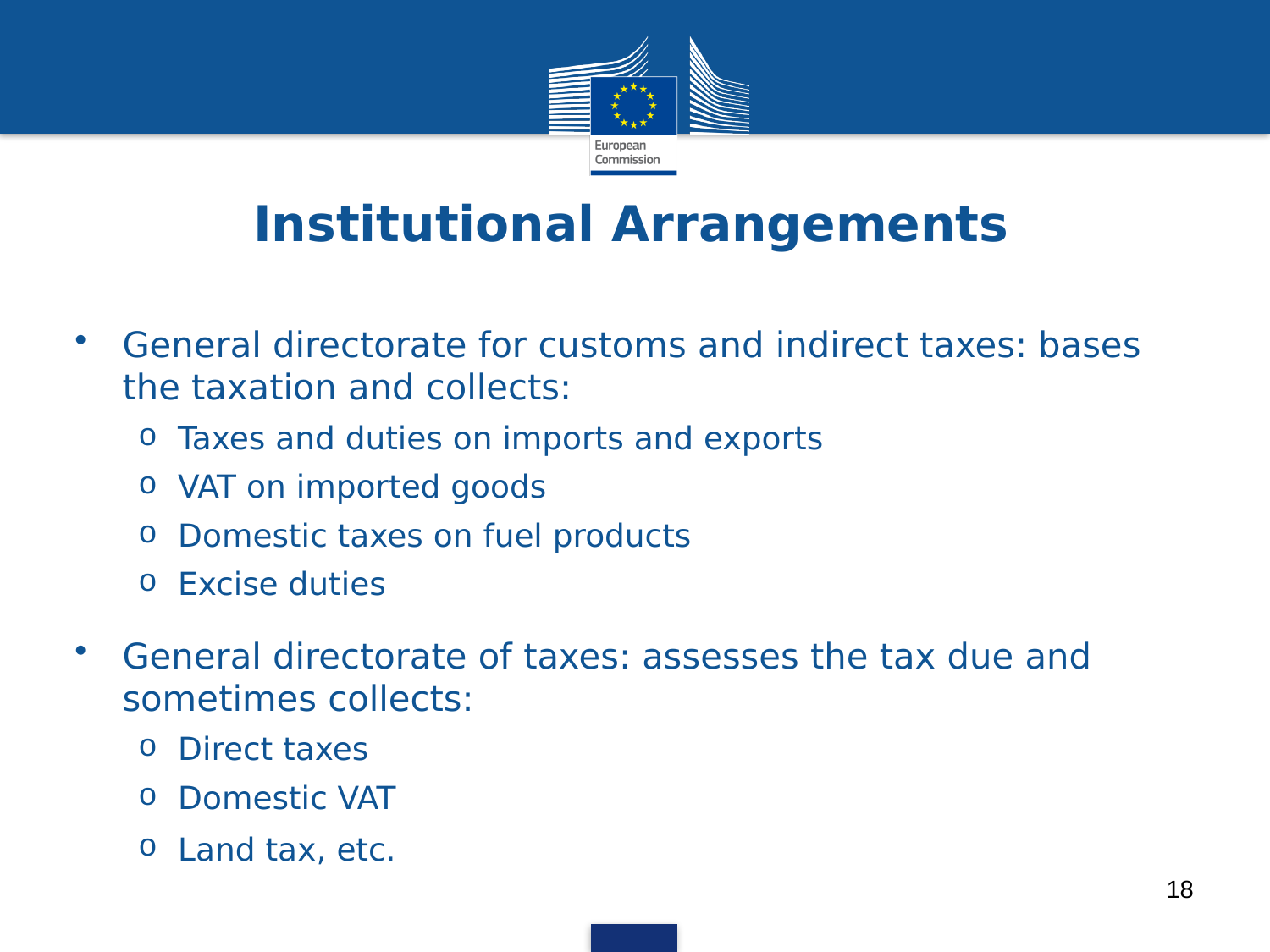

Institutional Arrangements
General directorate for customs and indirect taxes: bases the taxation and collects:
Taxes and duties on imports and exports
VAT on imported goods
Domestic taxes on fuel products
Excise duties
General directorate of taxes: assesses the tax due and sometimes collects:
Direct taxes
Domestic VAT
Land tax, etc.
18